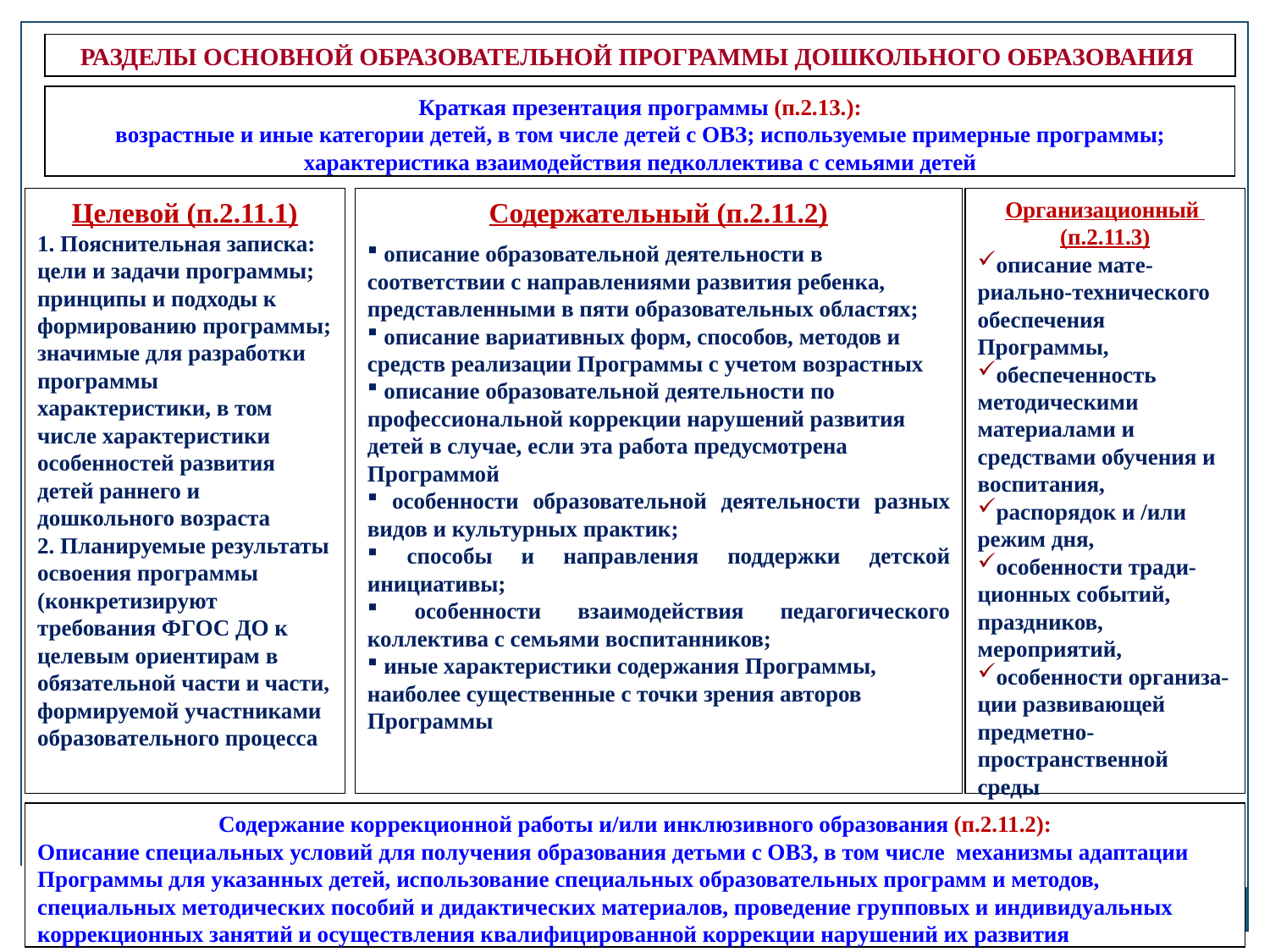

РАЗДЕЛЫ ОСНОВНОЙ ОБРАЗОВАТЕЛЬНОЙ ПРОГРАММЫ ДОШКОЛЬНОГО ОБРАЗОВАНИЯ
Краткая презентация программы (п.2.13.):
возрастные и иные категории детей, в том числе детей с ОВЗ; используемые примерные программы; характеристика взаимодействия педколлектива с семьями детей
Целевой (п.2.11.1)
1. Пояснительная записка:
цели и задачи программы;
принципы и подходы к формированию программы;
значимые для разработки программы характеристики, в том числе характеристики особенностей развития детей раннего и дошкольного возраста
2. Планируемые результаты освоения программы (конкретизируют требования ФГОС ДО к целевым ориентирам в обязательной части и части, формируемой участниками образовательного процесса
Содержательный (п.2.11.2)
 описание образовательной деятельности в соответствии с направлениями развития ребенка, представленными в пяти образовательных областях;
 описание вариативных форм, способов, методов и средств реализации Программы с учетом возрастных
 описание образовательной деятельности по профессиональной коррекции нарушений развития детей в случае, если эта работа предусмотрена Программой
 особенности образовательной деятельности разных видов и культурных практик;
 способы и направления поддержки детской инициативы;
 особенности взаимодействия педагогического коллектива с семьями воспитанников;
 иные характеристики содержания Программы, наиболее существенные с точки зрения авторов Программы
Организационный  (п.2.11.3)
описание мате-риально-технического обеспечения Программы,
обеспеченность методическими материалами и средствами обучения и воспитания,
распорядок и /или режим дня,
особенности тради-ционных событий, праздников, мероприятий,
особенности организа-ции развивающей предметно-пространственной среды
Содержание коррекционной работы и/или инклюзивного образования (п.2.11.2):
Описание cпециальных условий для получения образования детьми с ОВЗ, в том числе  механизмы адаптации Программы для указанных детей, использование специальных образовательных программ и методов, специальных методических пособий и дидактических материалов, проведение групповых и индивидуальных коррекционных занятий и осуществления квалифицированной коррекции нарушений их развития

14